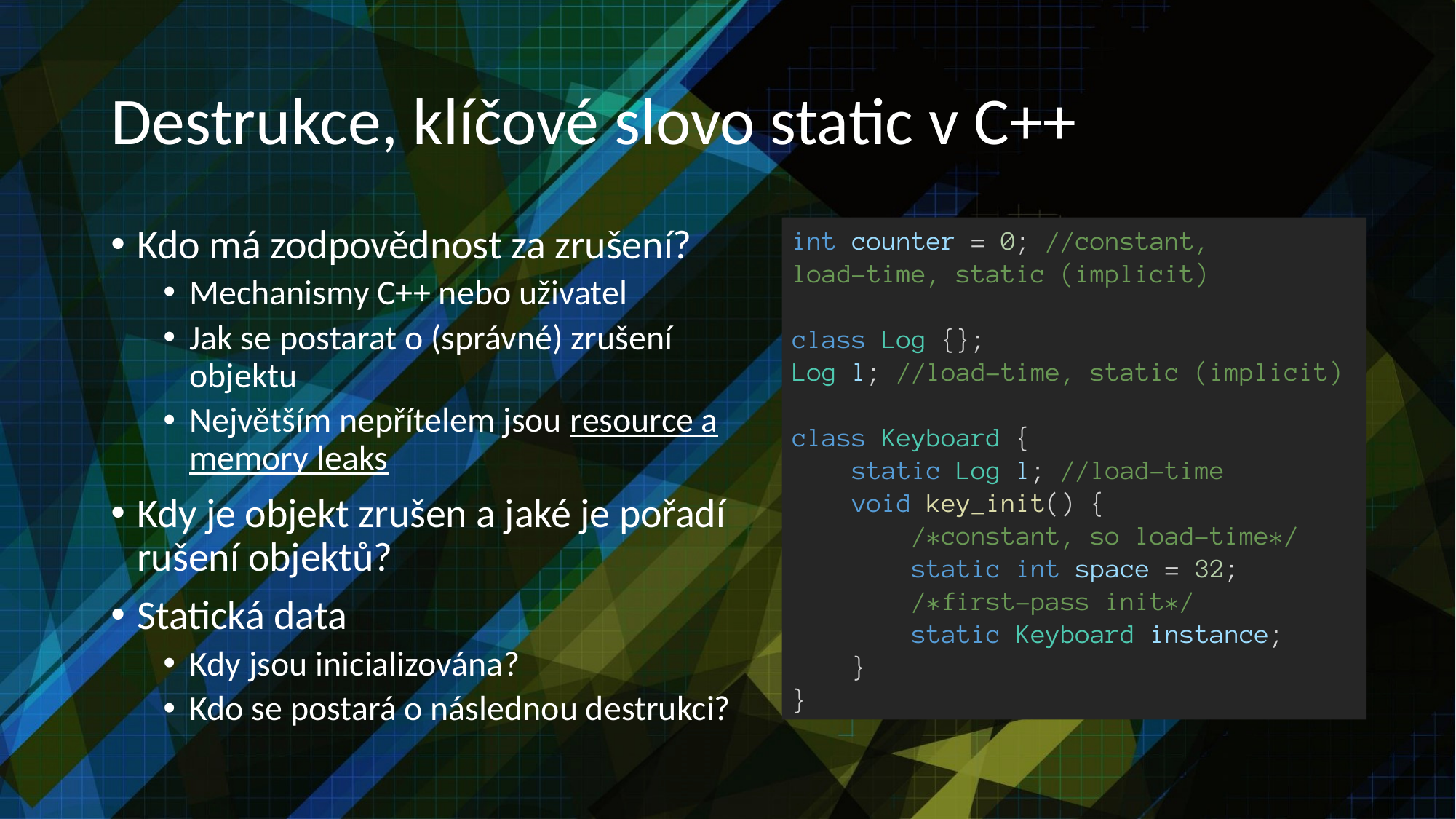

# Destrukce, klíčové slovo static v C++
int counter = 0; //constant,
load-time, static (implicit)
class Log {};
Log l; //load-time, static (implicit)
class Keyboard {
    static Log l; //load-time
    void key_init() {
        /*constant, so load-time*/
        static int space = 32;
        /*first-pass init*/
        static Keyboard instance;
    }
}
Kdo má zodpovědnost za zrušení?
Mechanismy C++ nebo uživatel
Jak se postarat o (správné) zrušení objektu
Největším nepřítelem jsou resource a memory leaks
Kdy je objekt zrušen a jaké je pořadí rušení objektů?
Statická data
Kdy jsou inicializována?
Kdo se postará o následnou destrukci?